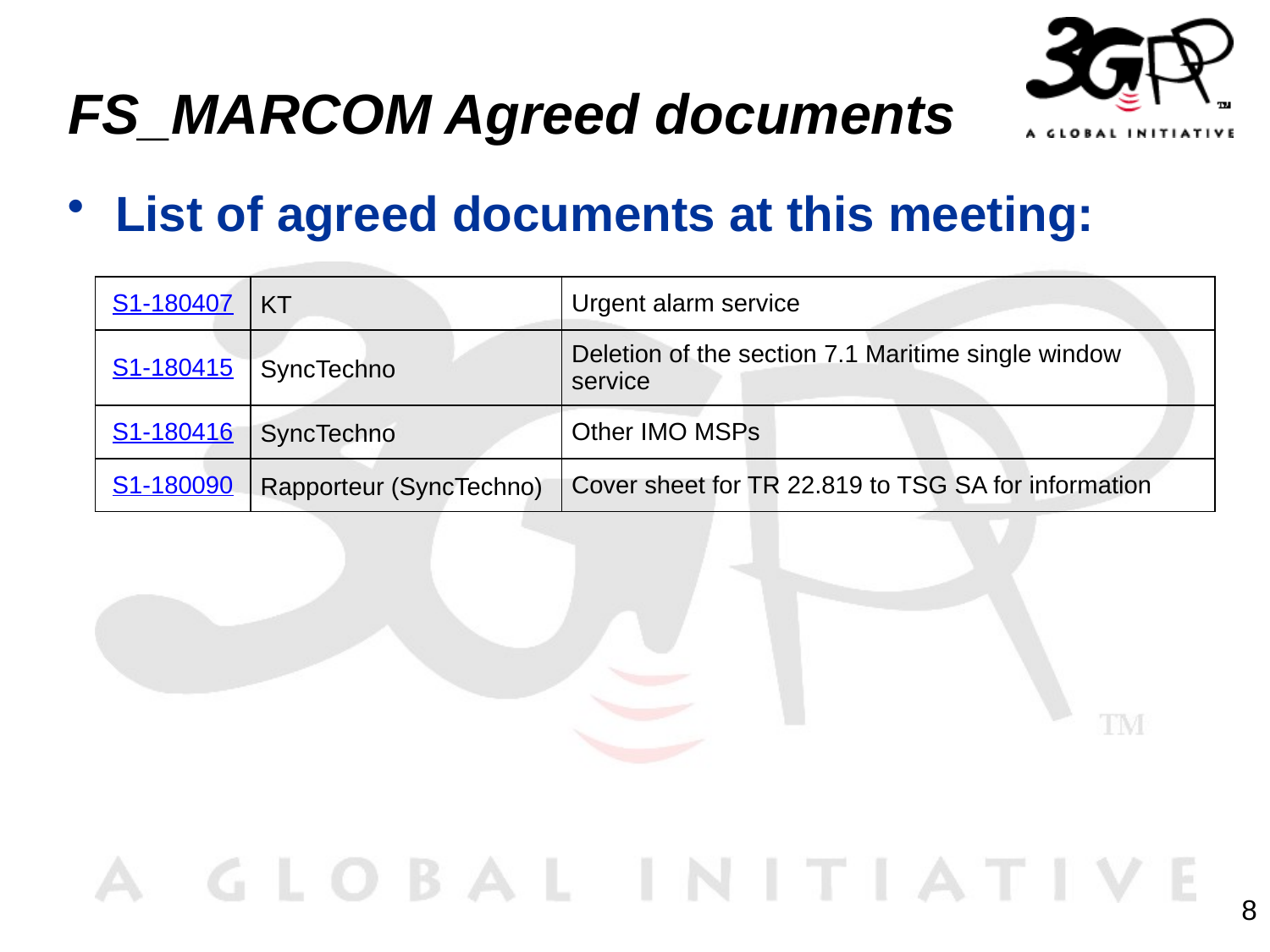

# FS_MARCOM Agreed documents
List of agreed documents at this meeting:
| S1-180407 | KT | Urgent alarm service |
| --- | --- | --- |
| S1-180415 | SyncTechno | Deletion of the section 7.1 Maritime single window service |
| S1-180416 | SyncTechno | Other IMO MSPs |
| S1-180090 | Rapporteur (SyncTechno) | Cover sheet for TR 22.819 to TSG SA for information |
8